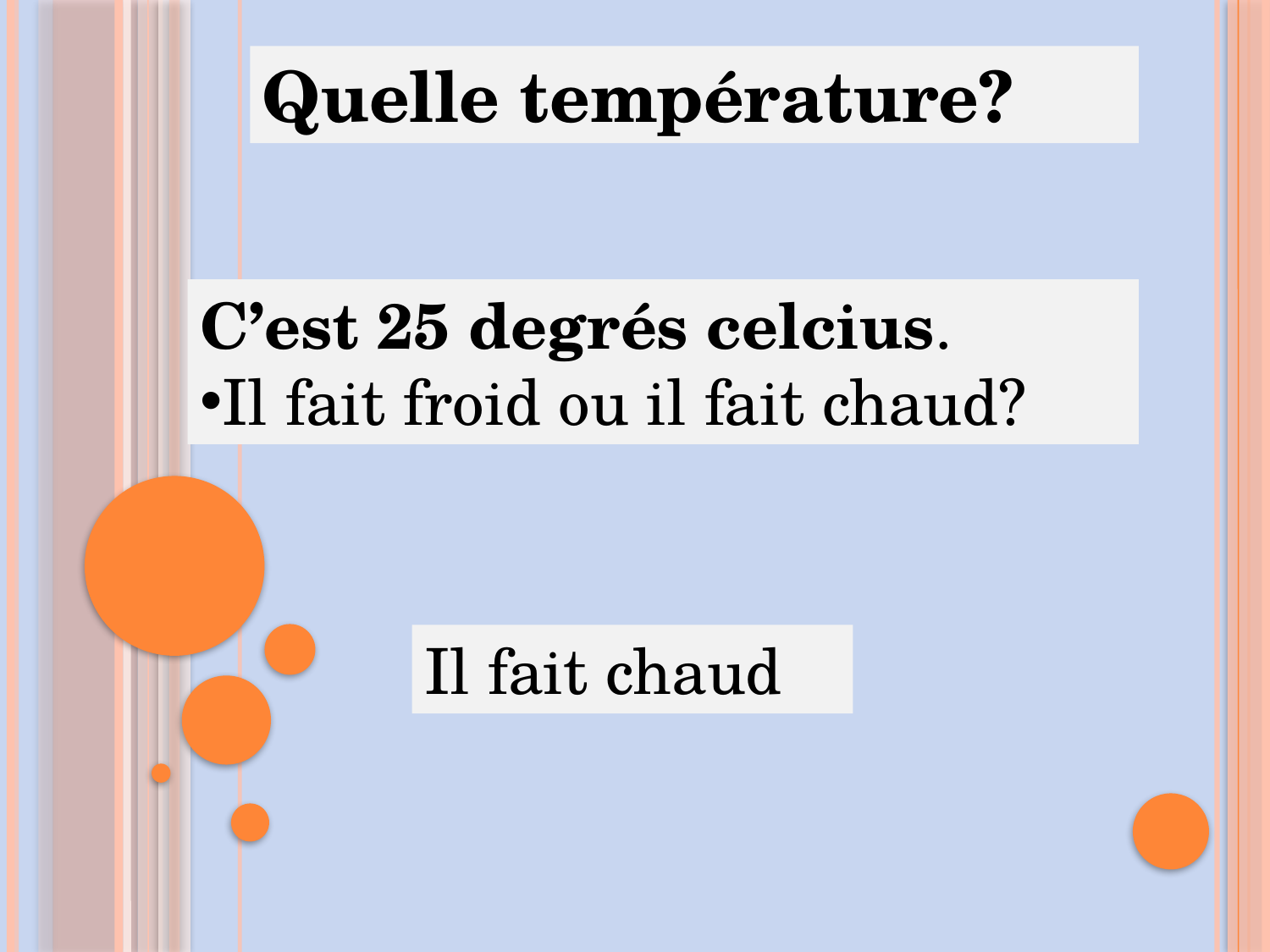

Quelle température?
C’est 25 degrés celcius.
Il fait froid ou il fait chaud?
Il fait chaud